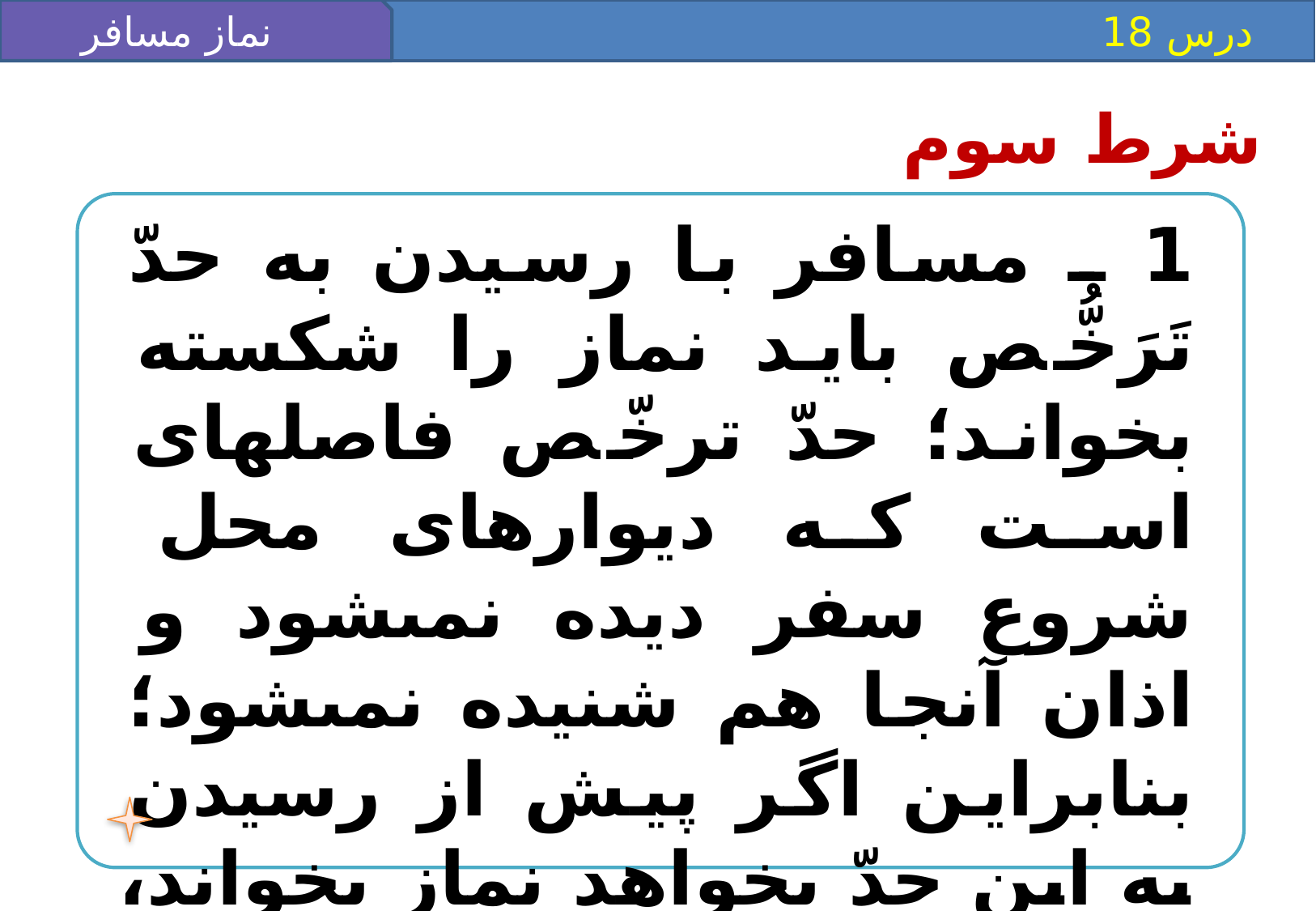

نماز مسافر (1)
 درس 18
شرط سوم

1 ـ مسافر با رسيدن به حدّ تَرَخُّص بايد نماز را شكسته بخواند؛ حدّ ترخّص فاصله‏اى است كه ديوارهاى محل شروع سفر ديده نمى‏شود و اذان آنجا هم شنيده نمى‏شود؛ بنابراين اگر پيش از رسيدن به اين حدّ بخواهد نماز بخواند، شكسته نيست.